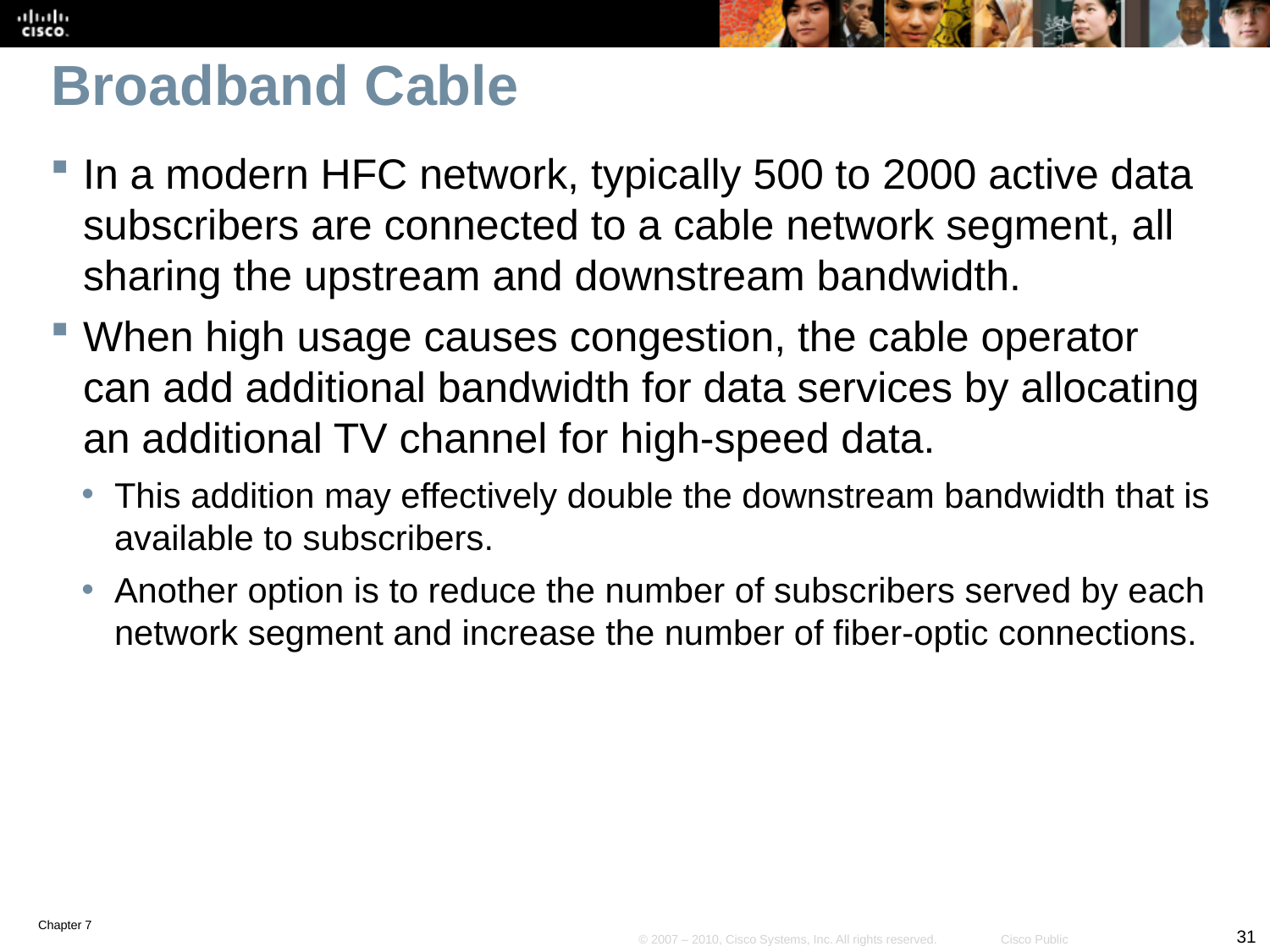

# Broadband Cable
In a modern HFC network, typically 500 to 2000 active data subscribers are connected to a cable network segment, all sharing the upstream and downstream bandwidth.
When high usage causes congestion, the cable operator can add additional bandwidth for data services by allocating an additional TV channel for high-speed data.
This addition may effectively double the downstream bandwidth that is available to subscribers.
Another option is to reduce the number of subscribers served by each network segment and increase the number of fiber-optic connections.